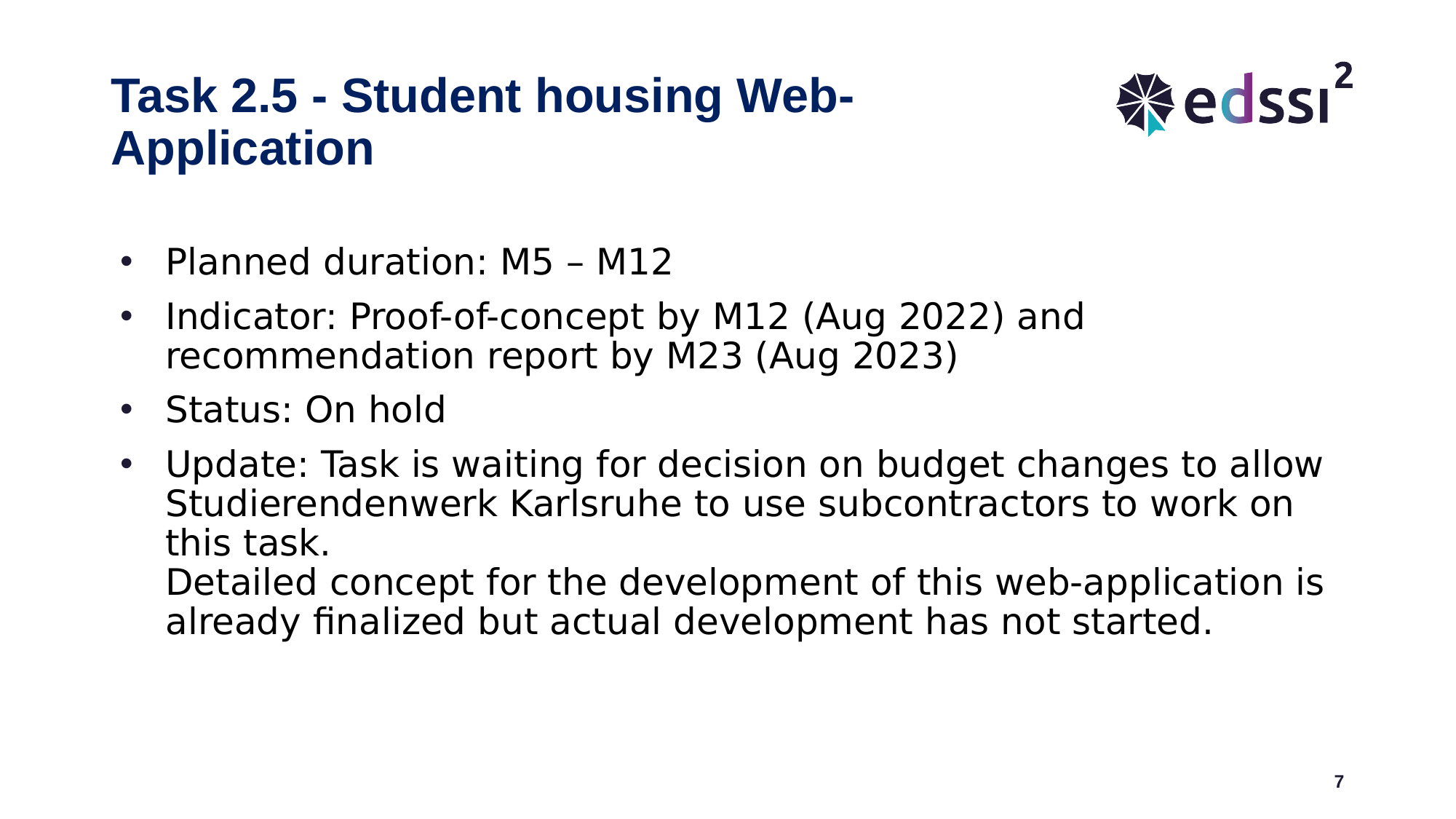

# Task 2.5 - Student housing Web-Application
Planned duration: M5 – M12
Indicator: Proof-of-concept by M12 (Aug 2022) and recommendation report by M23 (Aug 2023)
Status: On hold
Update: Task is waiting for decision on budget changes to allow Studierendenwerk Karlsruhe to use subcontractors to work on this task.
Detailed concept for the development of this web-application is already finalized but actual development has not started.
7